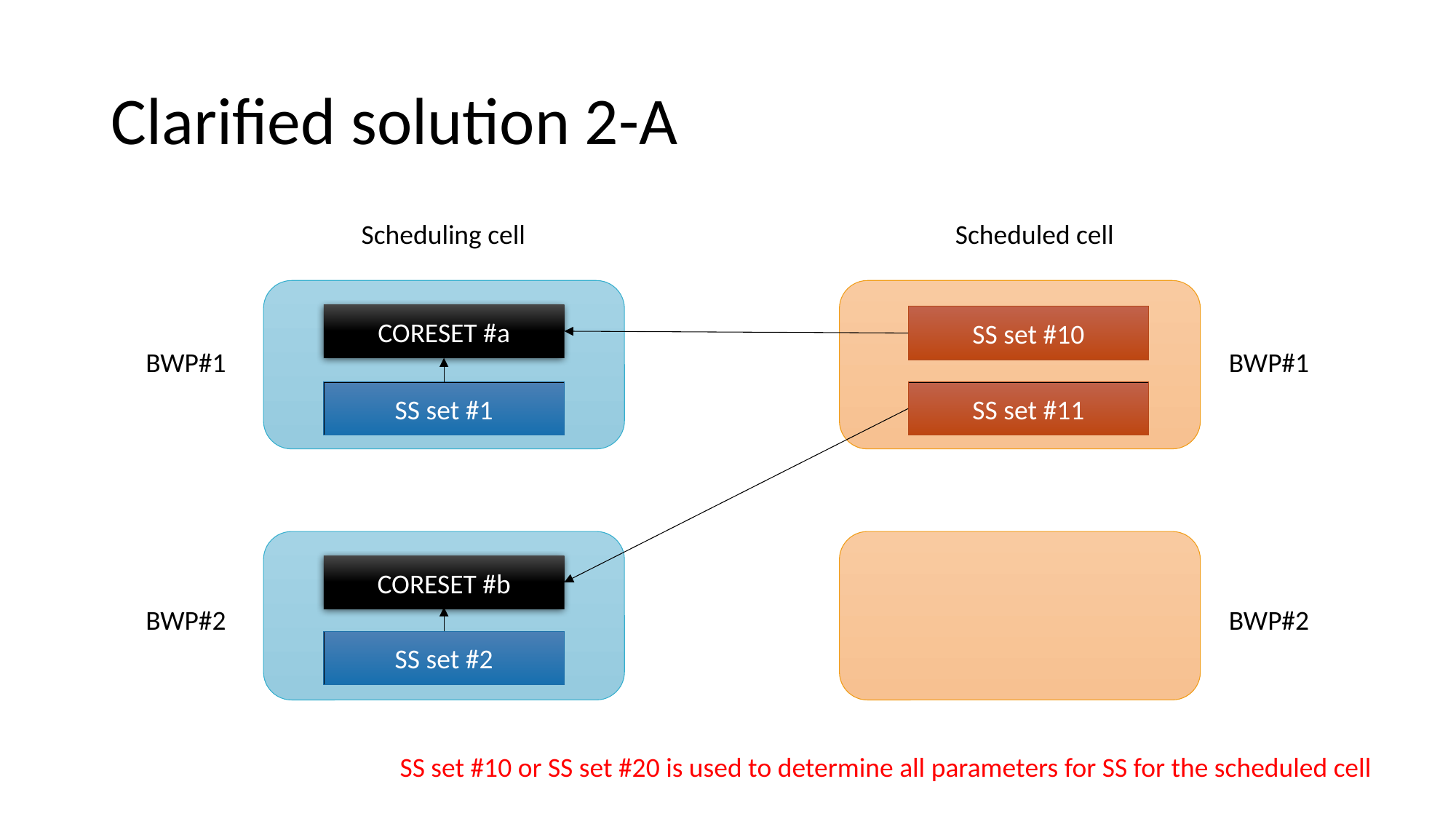

# Clarified solution 2-A
Scheduling cell
Scheduled cell

CORESET #a
SS set #10
BWP#1
BWP#1
SS set #1
SS set #11

CORESET #b
BWP#2
BWP#2
SS set #2
SS set #10 or SS set #20 is used to determine all parameters for SS for the scheduled cell